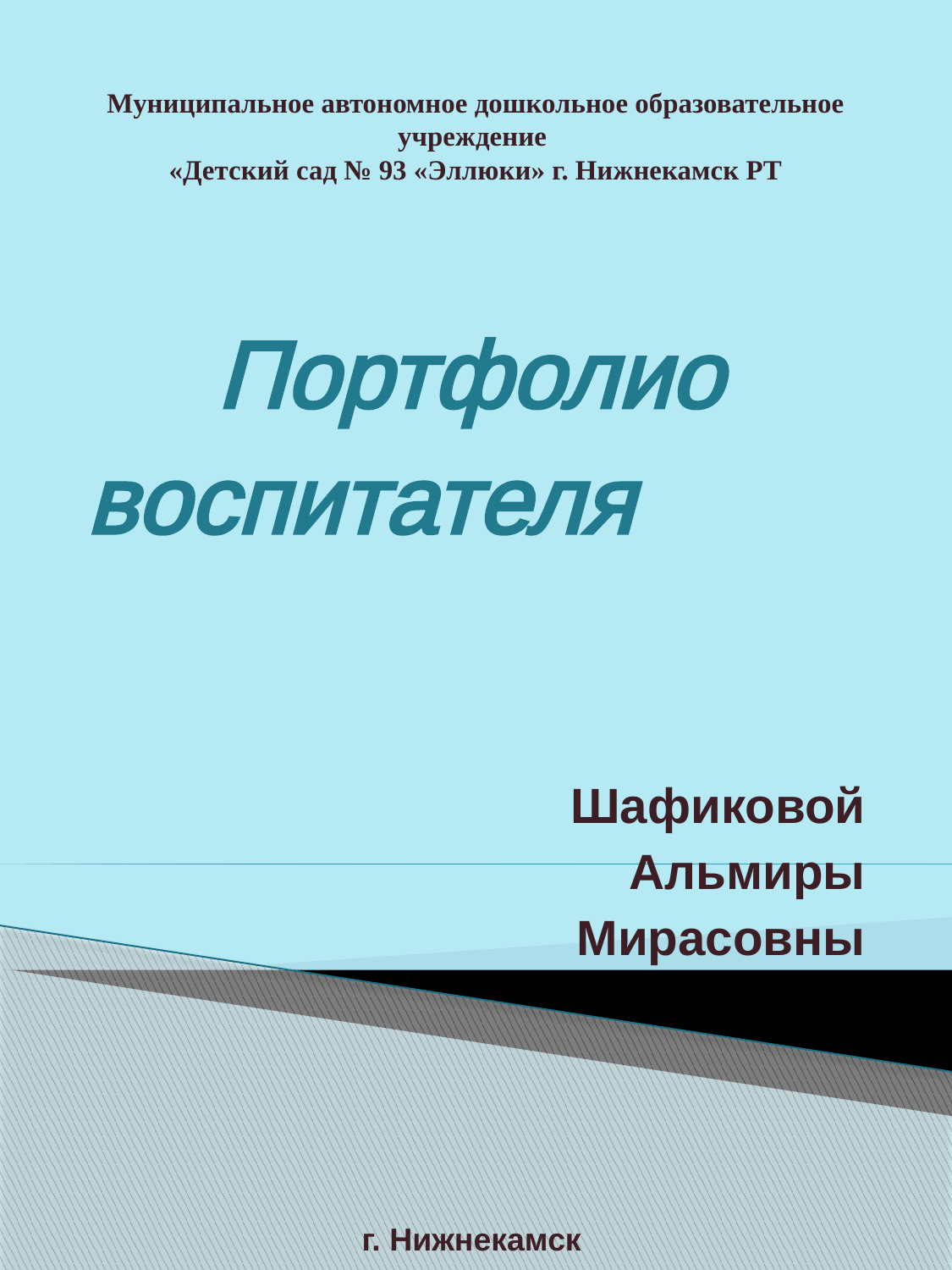

# Муниципальное автономное дошкольное образовательное учреждение «Детский сад № 93 «Эллюки» г. Нижнекамск РТ
 Портфолио
воспитателя

     Шафиковой
   Альмиры
            Мирасовны

г. Нижнекамск